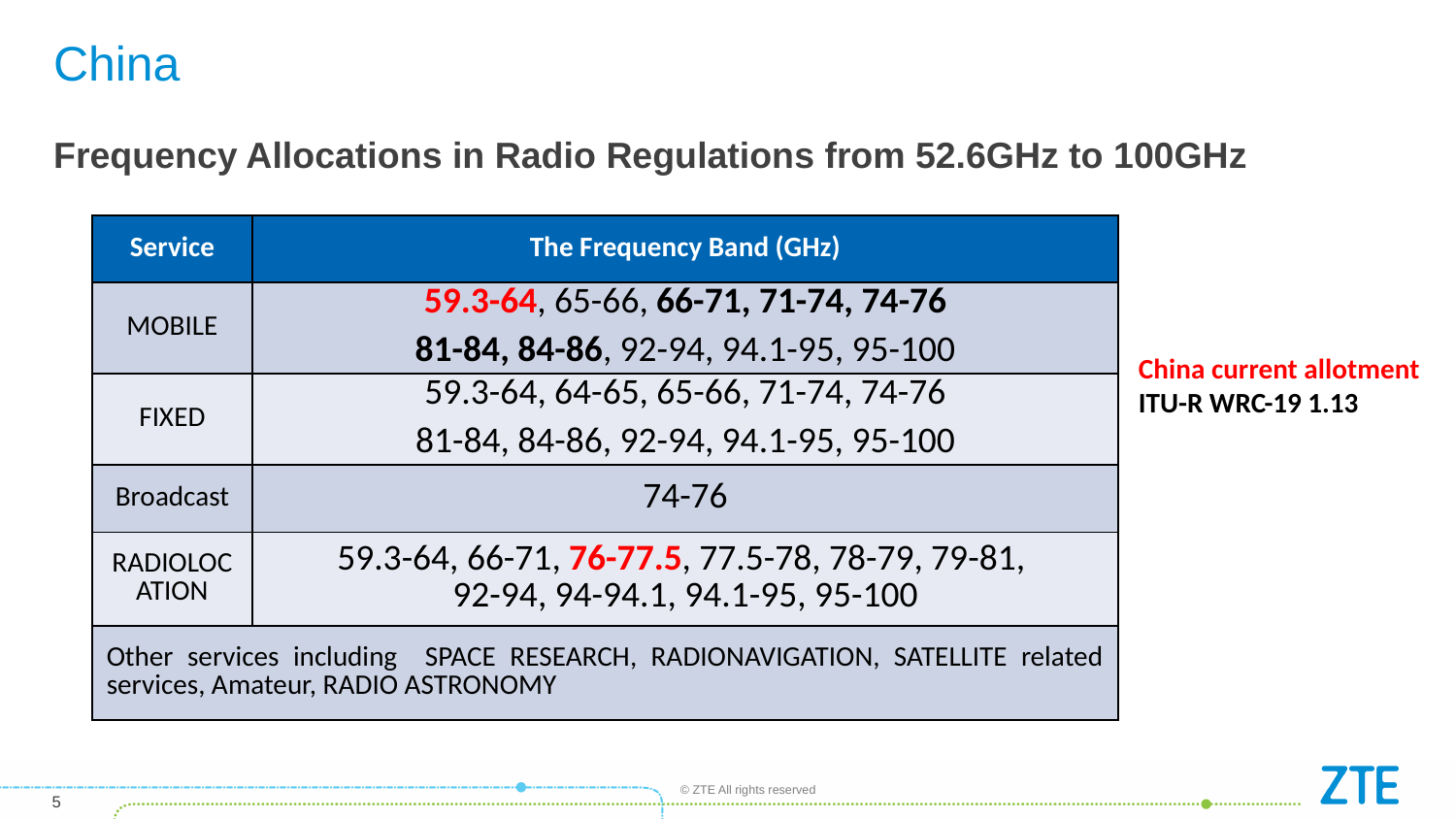

# China
Frequency Allocations in Radio Regulations from 52.6GHz to 100GHz
| Service | The Frequency Band (GHz) |
| --- | --- |
| MOBILE | 59.3-64, 65-66, 66-71, 71-74, 74-76 81-84, 84-86, 92-94, 94.1-95, 95-100 |
| FIXED | 59.3-64, 64-65, 65-66, 71-74, 74-76 81-84, 84-86, 92-94, 94.1-95, 95-100 |
| Broadcast | 74-76 |
| RADIOLOCATION | 59.3-64, 66-71, 76-77.5, 77.5-78, 78-79, 79-81, 92-94, 94-94.1, 94.1-95, 95-100 |
| Other services including SPACE RESEARCH, RADIONAVIGATION, SATELLITE related services, Amateur, RADIO ASTRONOMY |  |
China current allotment
ITU-R WRC-19 1.13